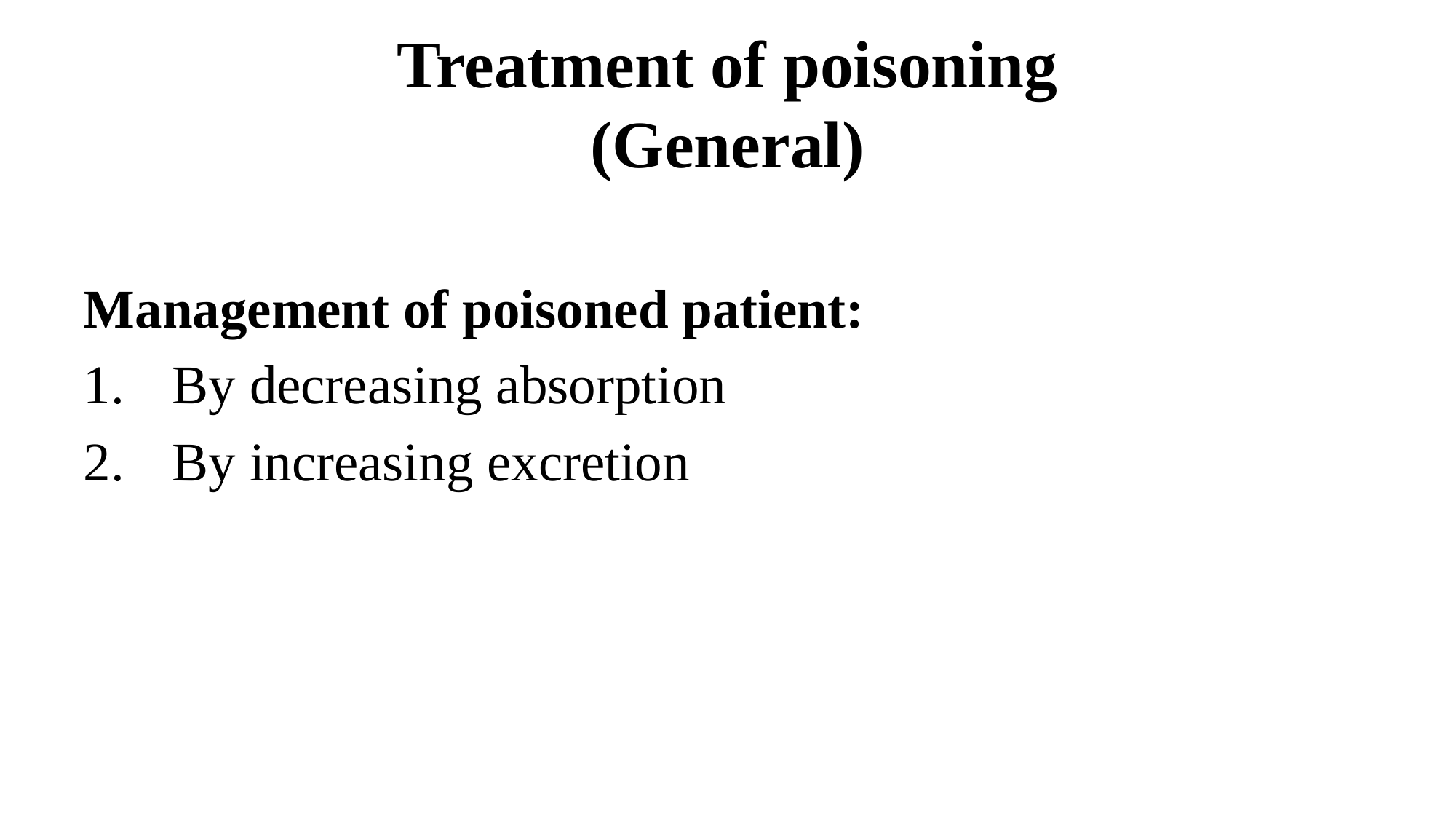

# Treatment of poisoning (General)

Management of poisoned patient:
By decreasing absorption
By increasing excretion